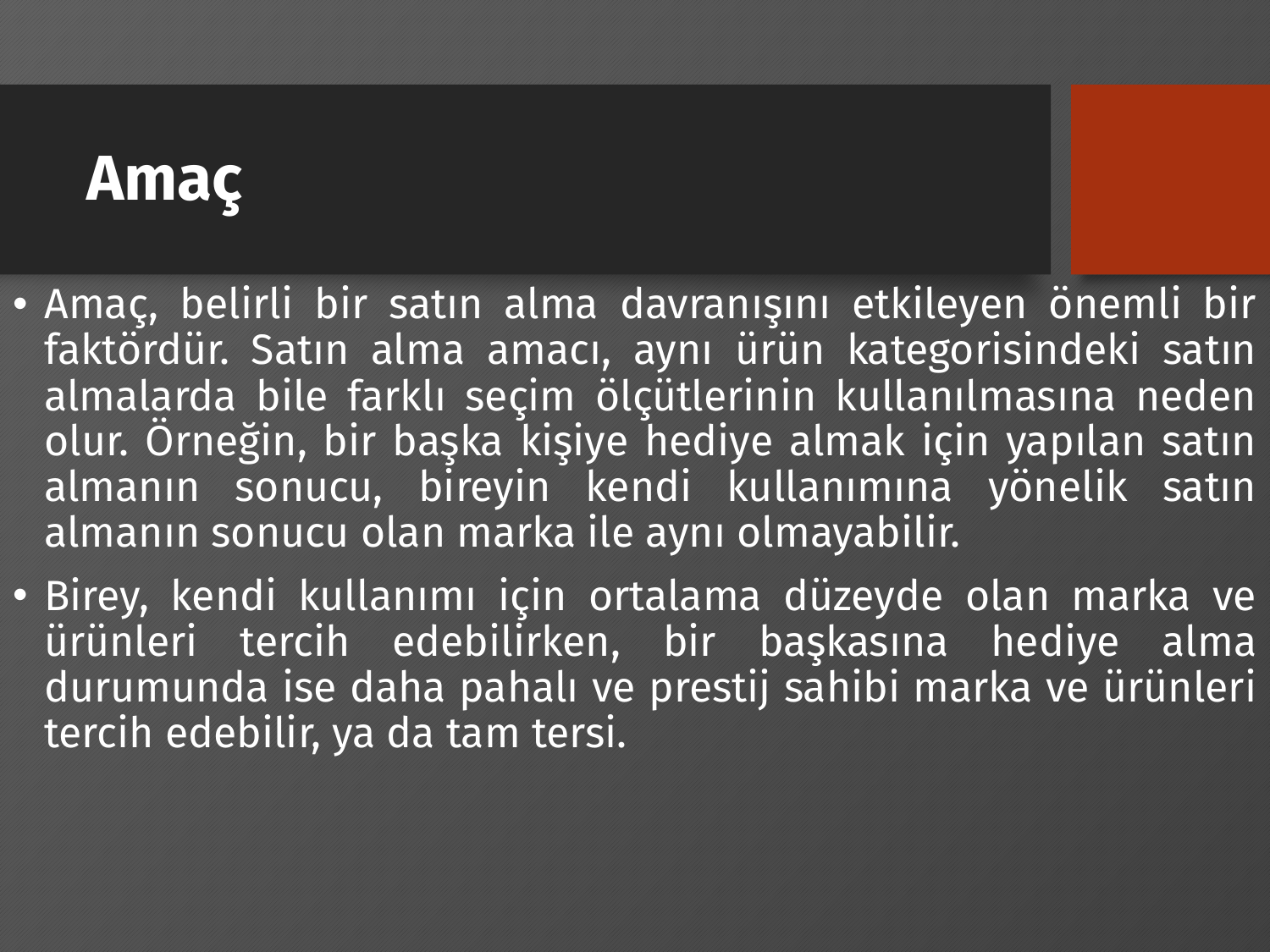

# Amaç
Amaç, belirli bir satın alma davranışını etkileyen önemli bir faktördür. Satın alma amacı, aynı ürün kategorisindeki satın almalarda bile farklı seçim ölçütlerinin kullanılmasına neden olur. Örneğin, bir başka kişiye hediye almak için yapılan satın almanın sonucu, bireyin kendi kullanımına yönelik satın almanın sonucu olan marka ile aynı olmayabilir.
Birey, kendi kullanımı için ortalama düzeyde olan marka ve ürünleri tercih edebilirken, bir başkasına hediye alma durumunda ise daha pahalı ve prestij sahibi marka ve ürünleri tercih edebilir, ya da tam tersi.